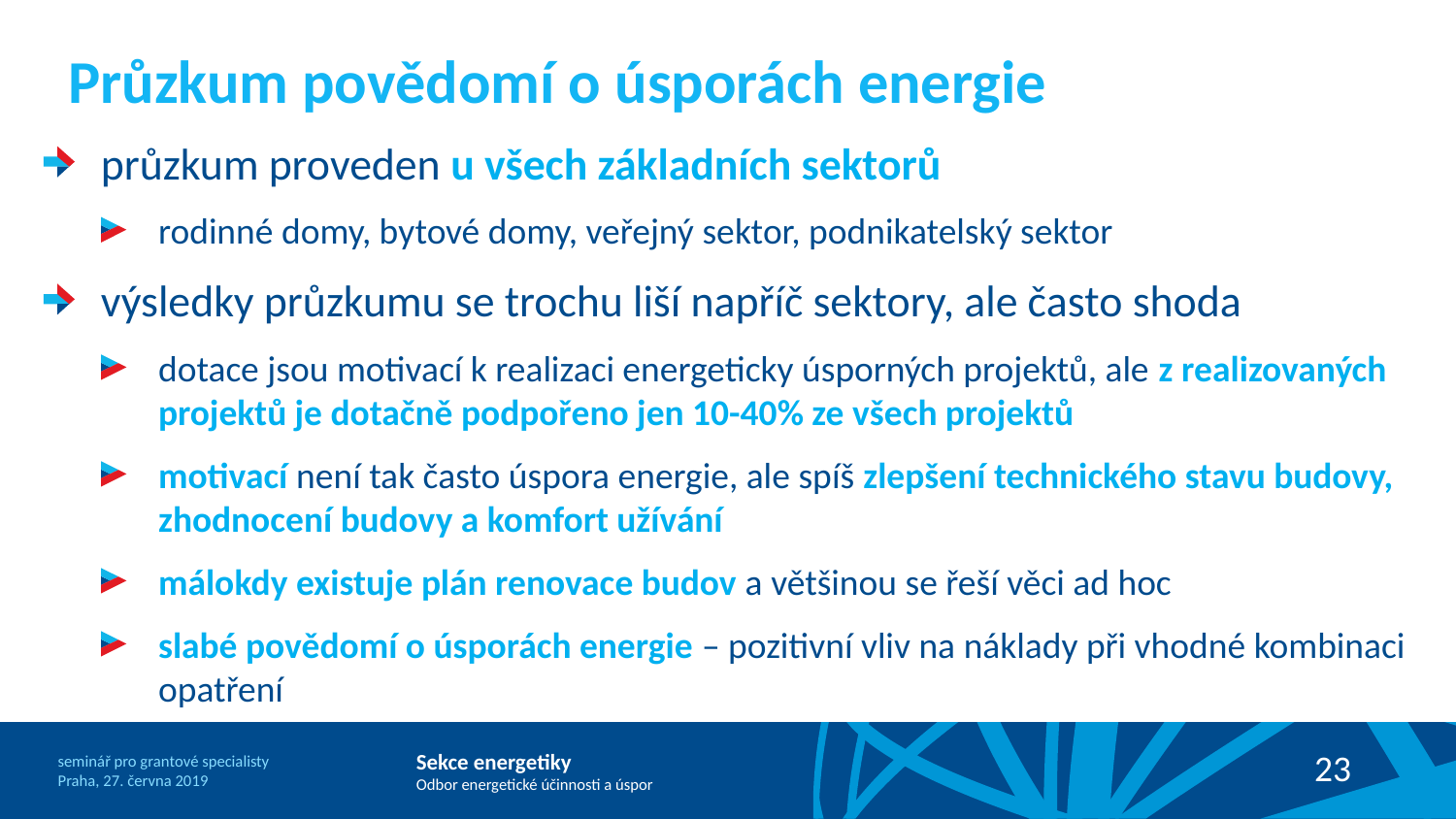

# Průzkum povědomí o úsporách energie
průzkum proveden u všech základních sektorů
rodinné domy, bytové domy, veřejný sektor, podnikatelský sektor
výsledky průzkumu se trochu liší napříč sektory, ale často shoda
dotace jsou motivací k realizaci energeticky úsporných projektů, ale z realizovaných projektů je dotačně podpořeno jen 10-40% ze všech projektů
motivací není tak často úspora energie, ale spíš zlepšení technického stavu budovy, zhodnocení budovy a komfort užívání
málokdy existuje plán renovace budov a většinou se řeší věci ad hoc
slabé povědomí o úsporách energie – pozitivní vliv na náklady při vhodné kombinaci opatření